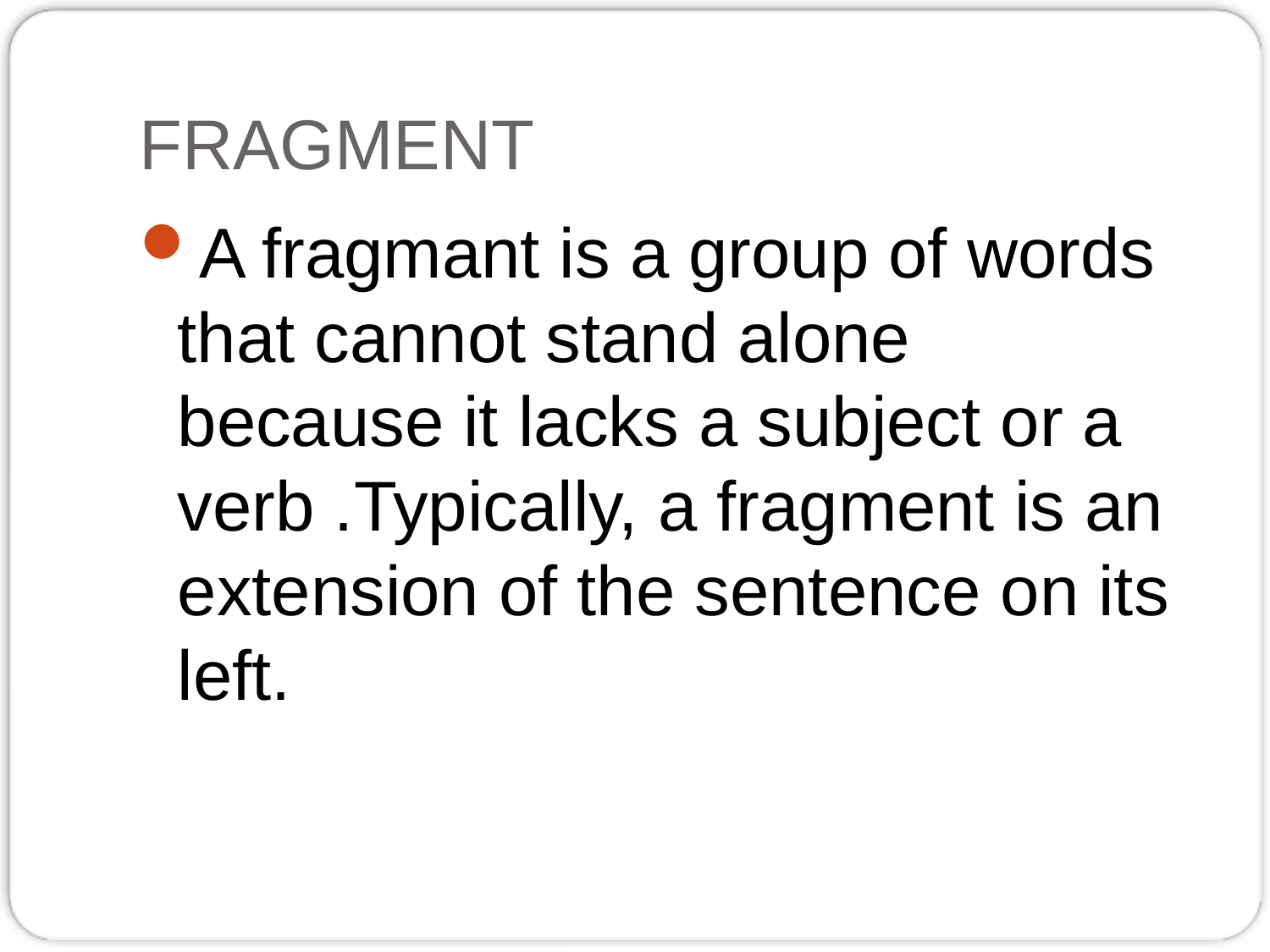

# FRAGMENT
A fragmant is a group of words that cannot stand alone because it lacks a subject or a verb .Typically, a fragment is an extension of the sentence on its left.